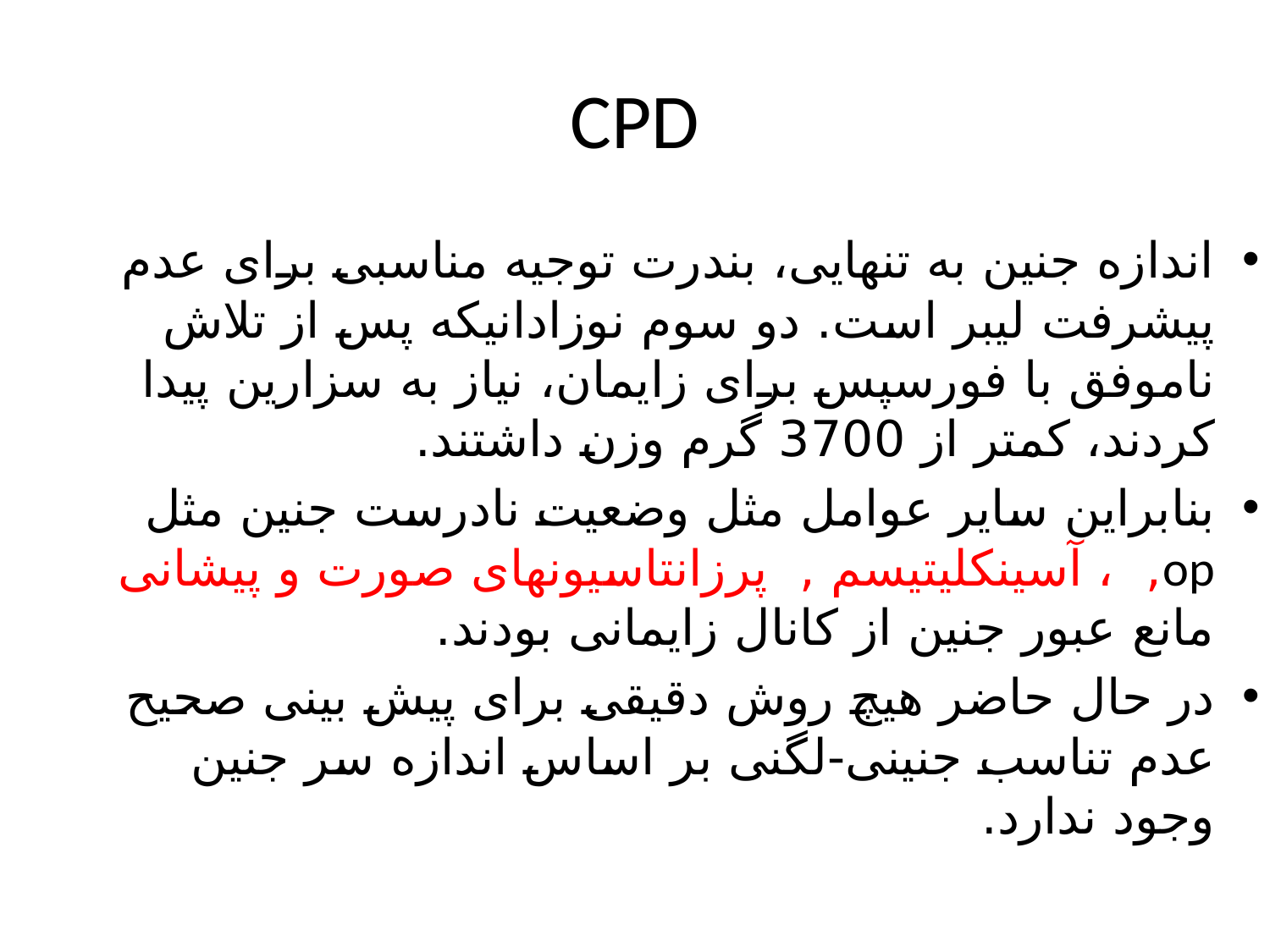

# CPD
اندازه جنین به تنهایی، بندرت توجیه مناسبی برای عدم پیشرفت لیبر است. دو سوم نوزادانیکه پس از تلاش ناموفق با فورسپس برای زایمان، نیاز به سزارین پیدا کردند، کمتر از 3700 گرم وزن داشتند.
بنابراین سایر عوامل مثل وضعیت نادرست جنین مثل op,  ، آسینکلیتیسم ,  پرزانتاسیونهای صورت و پیشانی مانع عبور جنین از کانال زایمانی بودند.
در حال حاضر هیچ روش دقیقی برای پیش بینی صحیح عدم تناسب جنینی-لگنی بر اساس اندازه سر جنین وجود ندارد.